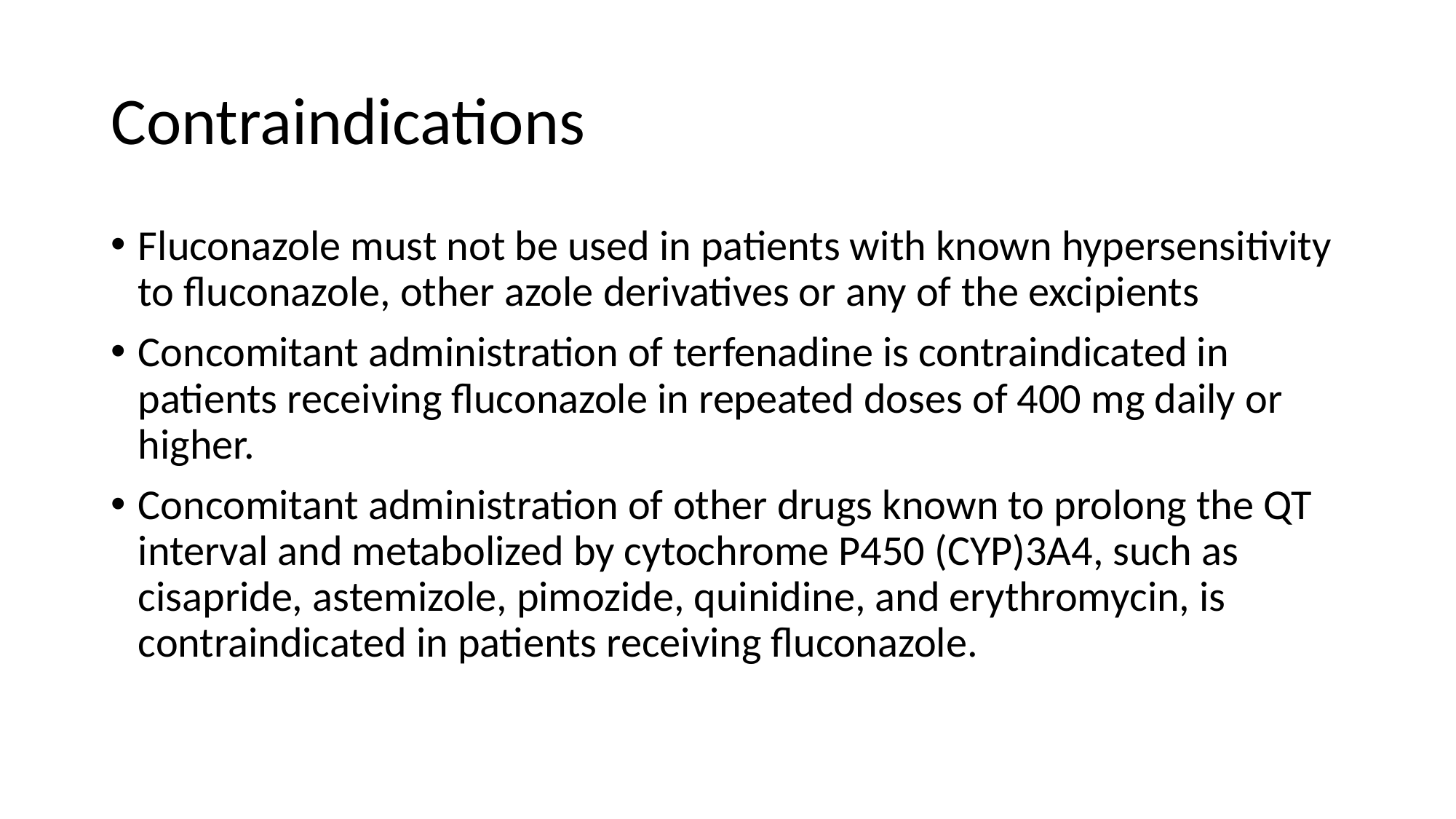

# Contraindications
Fluconazole must not be used in patients with known hypersensitivity to fluconazole, other azole derivatives or any of the excipients
Concomitant administration of terfenadine is contraindicated in patients receiving fluconazole in repeated doses of 400 mg daily or higher.
Concomitant administration of other drugs known to prolong the QT interval and metabolized by cytochrome P450 (CYP)3A4, such as cisapride, astemizole, pimozide, quinidine, and erythromycin, is contraindicated in patients receiving fluconazole.